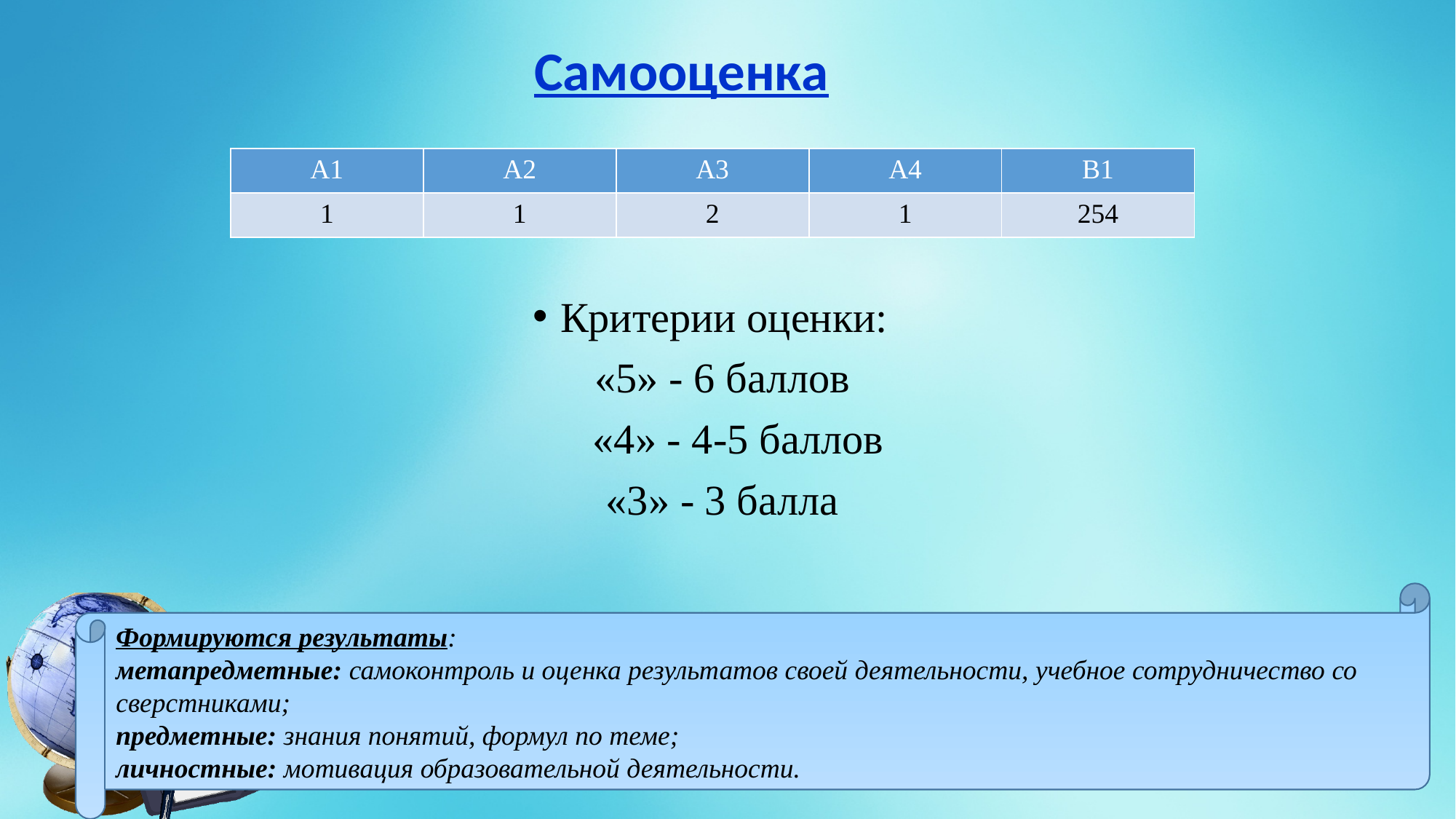

# Самооценка
| А1 | А2 | А3 | А4 | В1 |
| --- | --- | --- | --- | --- |
| 1 | 1 | 2 | 1 | 254 |

Критерии оценки:
«5» - 6 баллов
   «4» - 4-5 баллов
«3» - 3 балла

Формируются результаты:
метапредметные: самоконтроль и оценка результатов своей деятельности, учебное сотрудничество со сверстниками;
предметные: знания понятий, формул по теме;
личностные: мотивация образовательной деятельности.